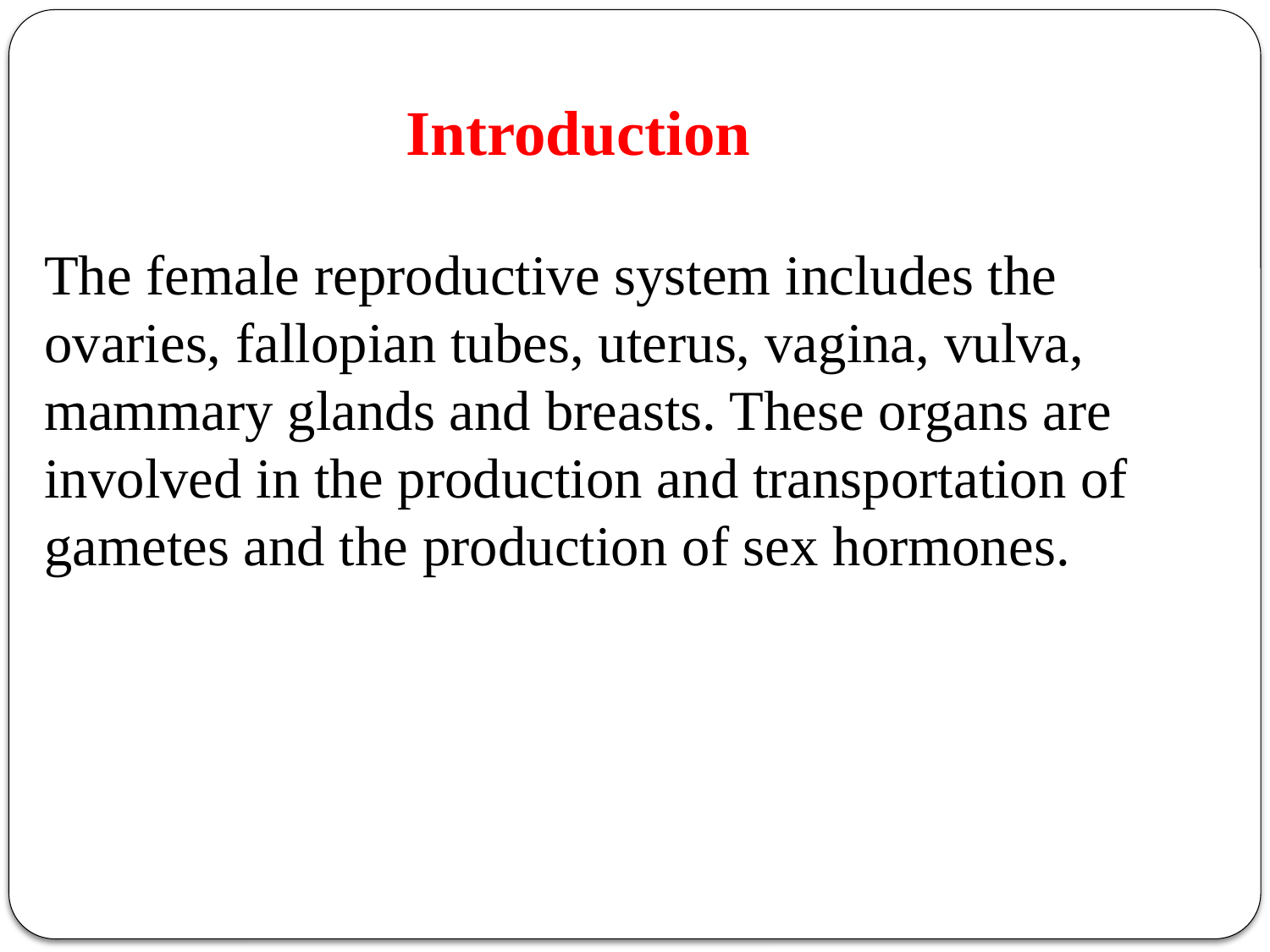

Introduction
The female reproductive system includes the ovaries, fallopian tubes, uterus, vagina, vulva, mammary glands and breasts. These organs are involved in the production and transportation of gametes and the production of sex hormones.